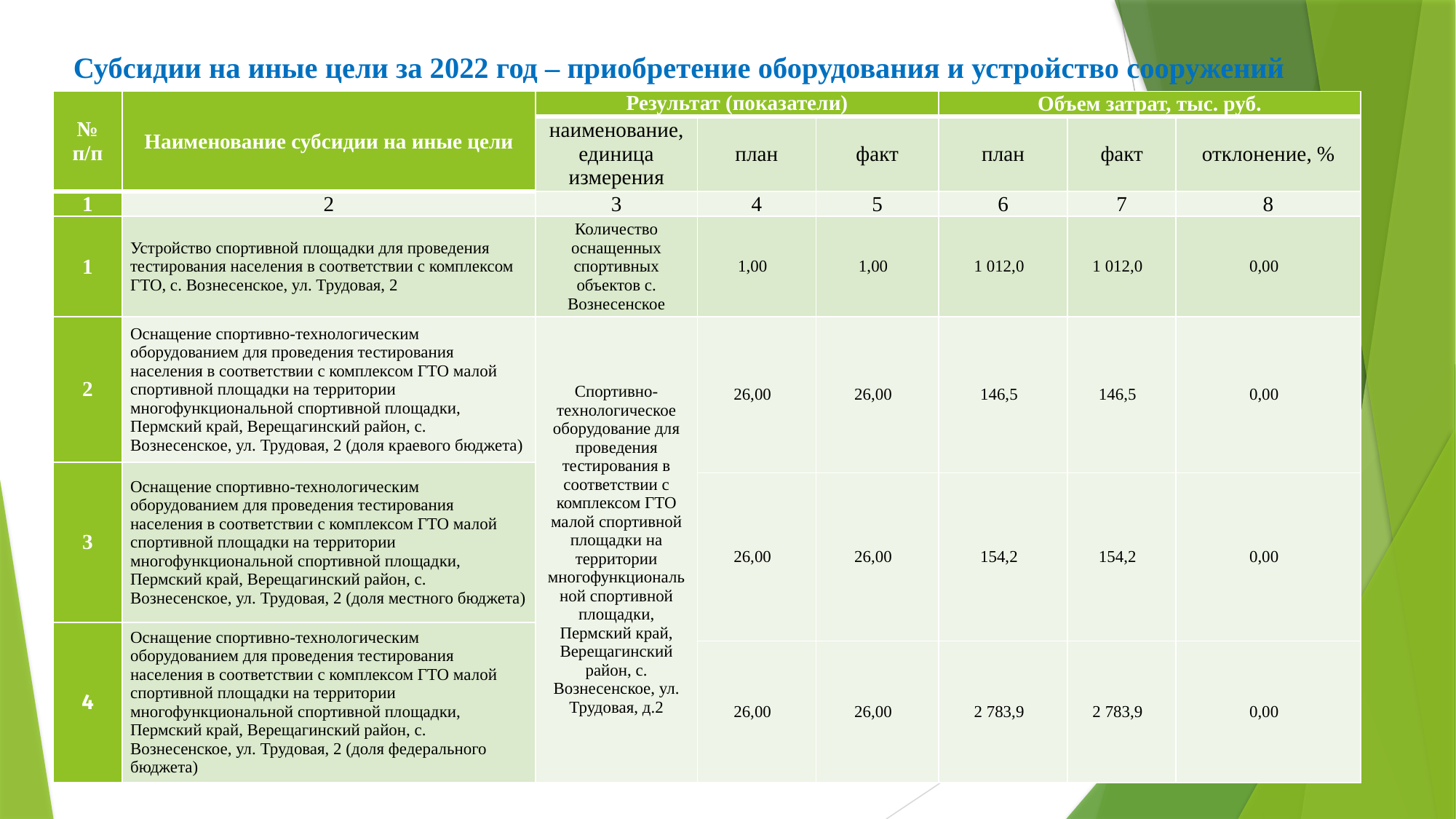

# Субсидии на иные цели за 2022 год – приобретение оборудования и устройство сооружений
| № п/п | Наименование субсидии на иные цели | Результат (показатели) |  |  | Объем затрат, тыс. руб. |  |  |
| --- | --- | --- | --- | --- | --- | --- | --- |
|  |  | наименование, единица измерения | план | факт | план | факт | отклонение, % |
| 1 | 2 | 3 | 4 | 5 | 6 | 7 | 8 |
| 1 | Устройство спортивной площадки для проведения тестирования населения в соответствии с комплексом ГТО, с. Вознесенское, ул. Трудовая, 2 | Количество оснащенных спортивных объектов с. Вознесенское | 1,00 | 1,00 | 1 012,0 | 1 012,0 | 0,00 |
| 2 | Оснащение спортивно-технологическим оборудованием для проведения тестирования населения в соответствии с комплексом ГТО малой спортивной площадки на территории многофункциональной спортивной площадки, Пермский край, Верещагинский район, с. Вознесенское, ул. Трудовая, 2 (доля краевого бюджета) | Спортивно-технологическое оборудование для проведения тестирования в соответствии с комплексом ГТО малой спортивной площадки на территории многофункциональной спортивной площадки, Пермский край, Верещагинский район, с. Вознесенское, ул. Трудовая, д.2 | 26,00 | 26,00 | 146,5 | 146,5 | 0,00 |
| 3 | Оснащение спортивно-технологическим оборудованием для проведения тестирования населения в соответствии с комплексом ГТО малой спортивной площадки на территории многофункциональной спортивной площадки, Пермский край, Верещагинский район, с. Вознесенское, ул. Трудовая, 2 (доля местного бюджета) |  |  |  |  |  |  |
|  |  |  | 26,00 | 26,00 | 154,2 | 154,2 | 0,00 |
| 4 | Оснащение спортивно-технологическим оборудованием для проведения тестирования населения в соответствии с комплексом ГТО малой спортивной площадки на территории многофункциональной спортивной площадки, Пермский край, Верещагинский район, с. Вознесенское, ул. Трудовая, 2 (доля федерального бюджета) |  |  |  |  |  |  |
|  |  |  | 26,00 | 26,00 | 2 783,9 | 2 783,9 | 0,00 |